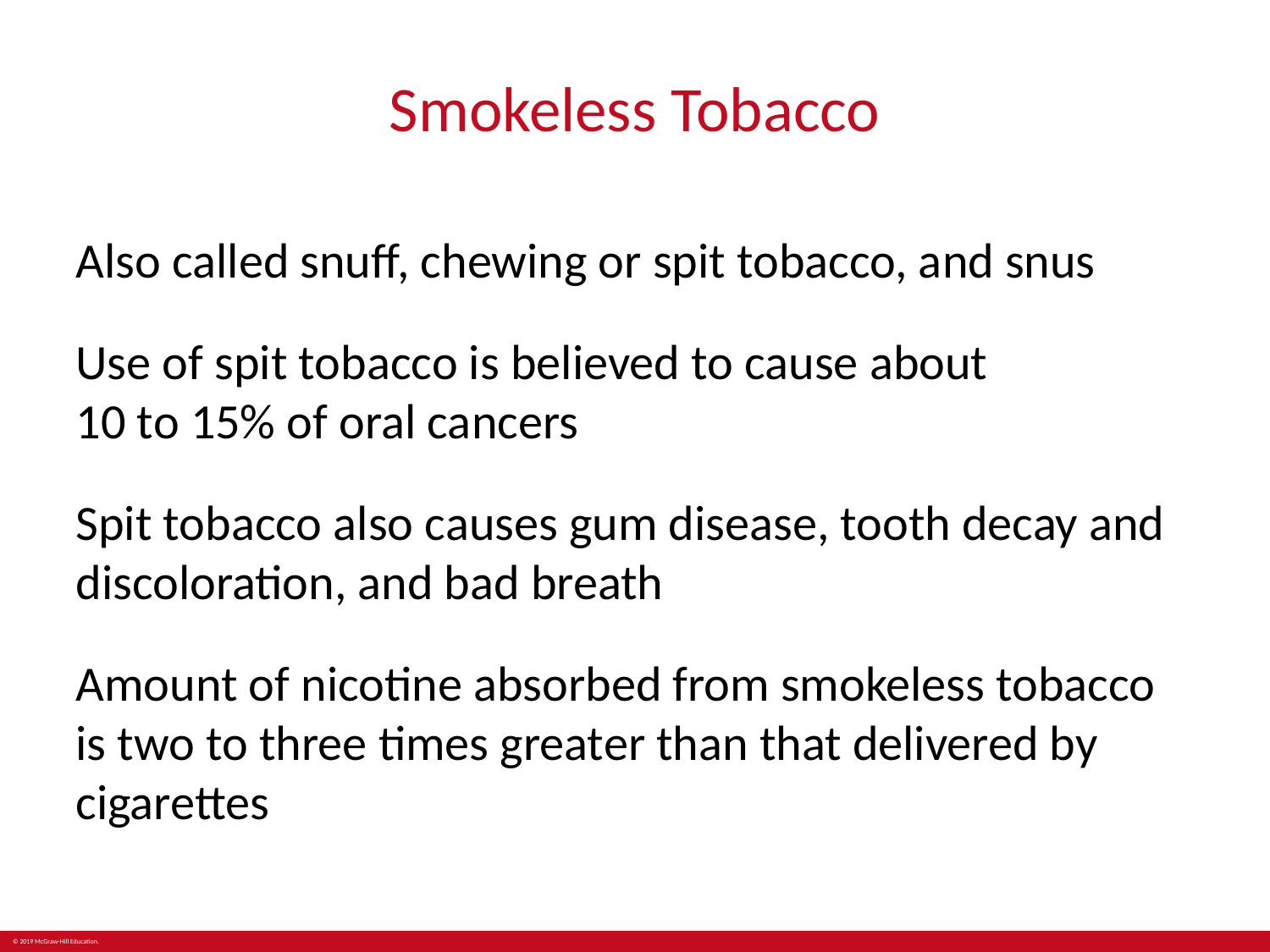

# Smokeless Tobacco
Also called snuff, chewing or spit tobacco, and snus
Use of spit tobacco is believed to cause about
10 to 15% of oral cancers
Spit tobacco also causes gum disease, tooth decay and discoloration, and bad breath
Amount of nicotine absorbed from smokeless tobacco is two to three times greater than that delivered by cigarettes